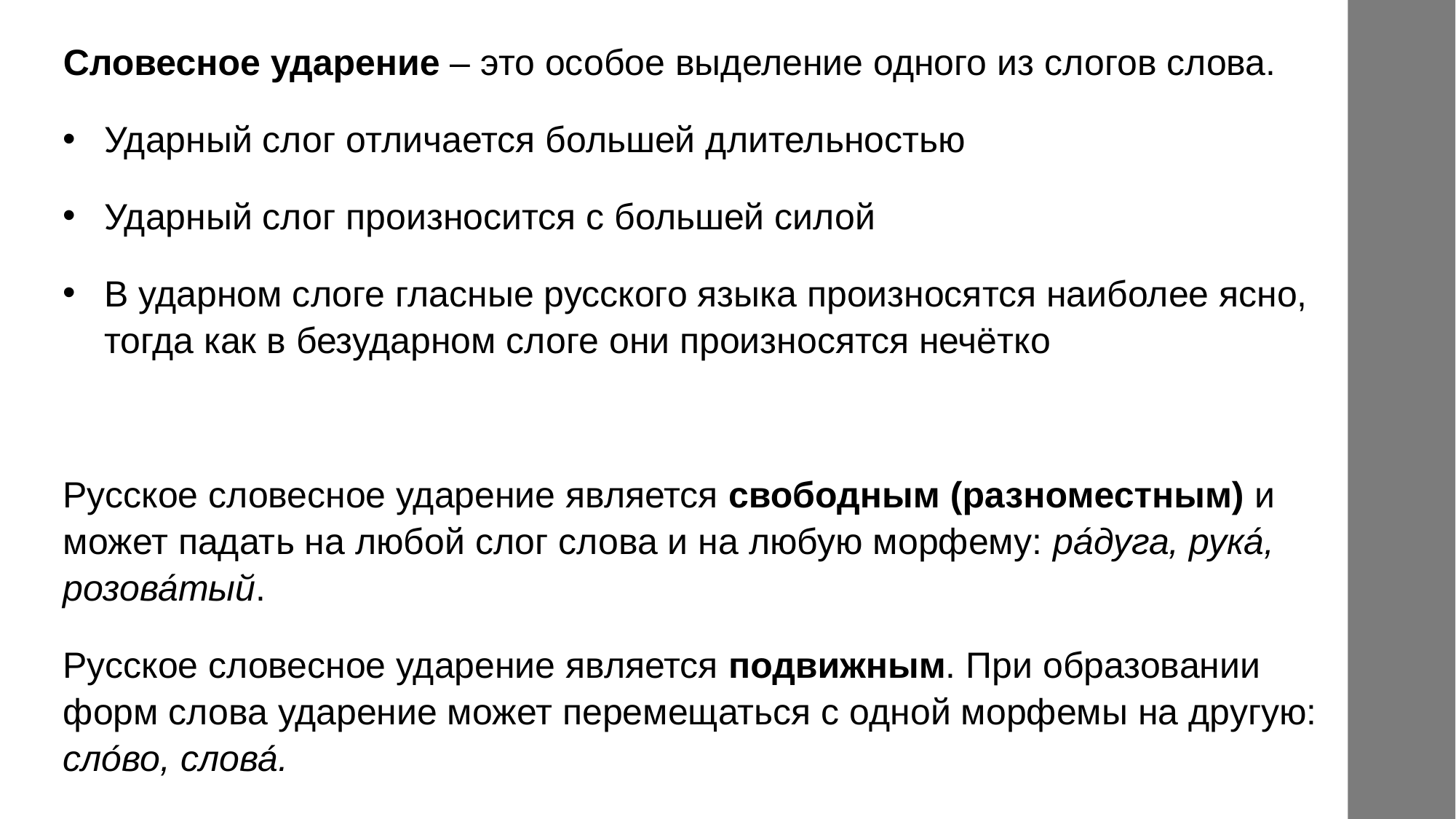

Словесное ударение – это особое выделение одного из слогов слова.
Ударный слог отличается большей длительностью
Ударный слог произносится с большей силой
В ударном слоге гласные русского языка произносятся наиболее ясно, тогда как в безударном слоге они произносятся нечётко

Русское словесное ударение является свободным (разноместным) и может падать на любой слог слова и на любую морфему: ра́дуга, рука́, розова́тый.
Русское словесное ударение является подвижным. При образовании форм слова ударение может перемещаться с одной морфемы на другую: сло́во, слова́.